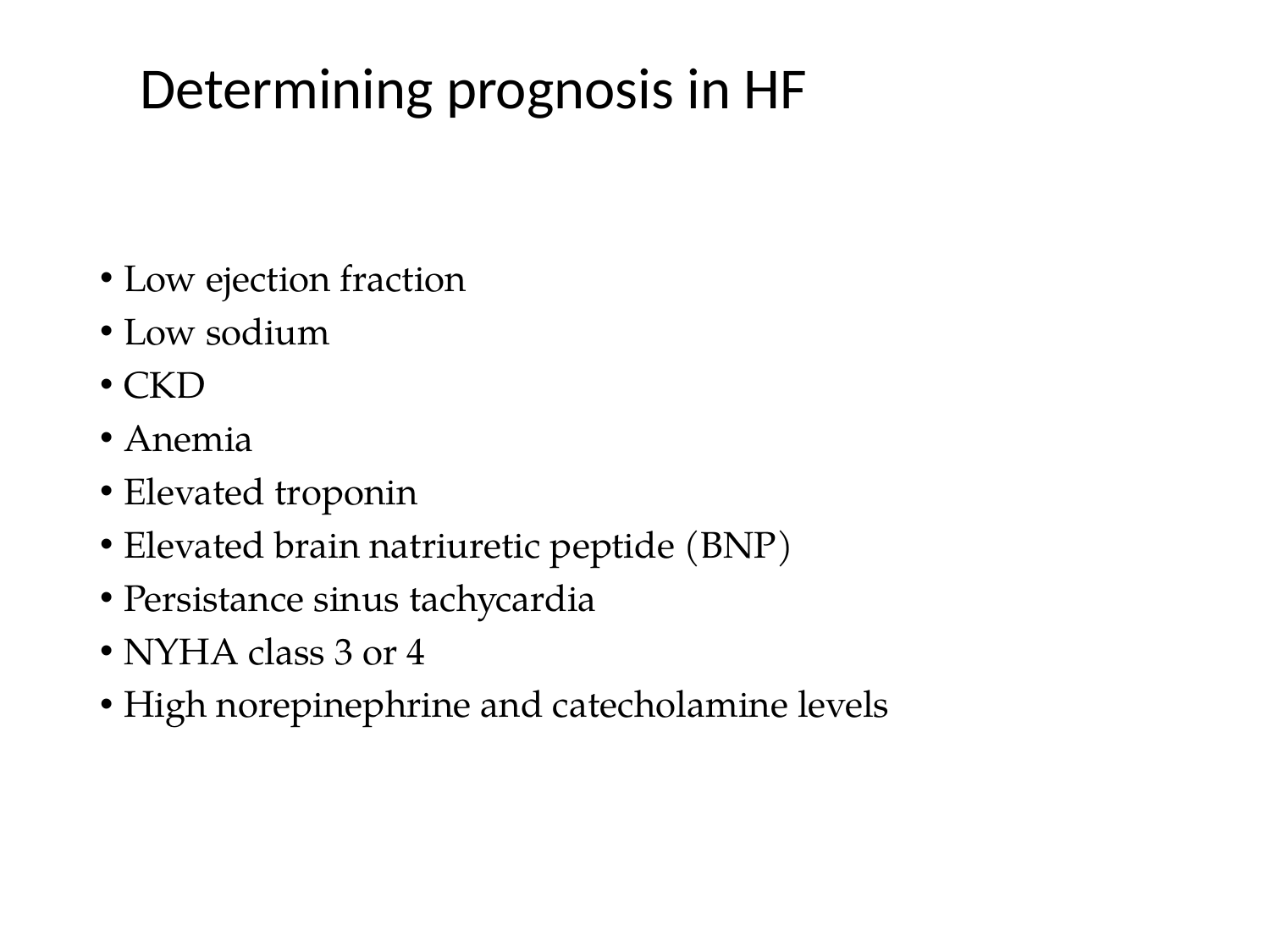

# Determining prognosis in HF
Low ejection fraction
Low sodium
CKD
Anemia
Elevated troponin
Elevated brain natriuretic peptide (BNP)
Persistance sinus tachycardia
NYHA class 3 or 4
High norepinephrine and catecholamine levels